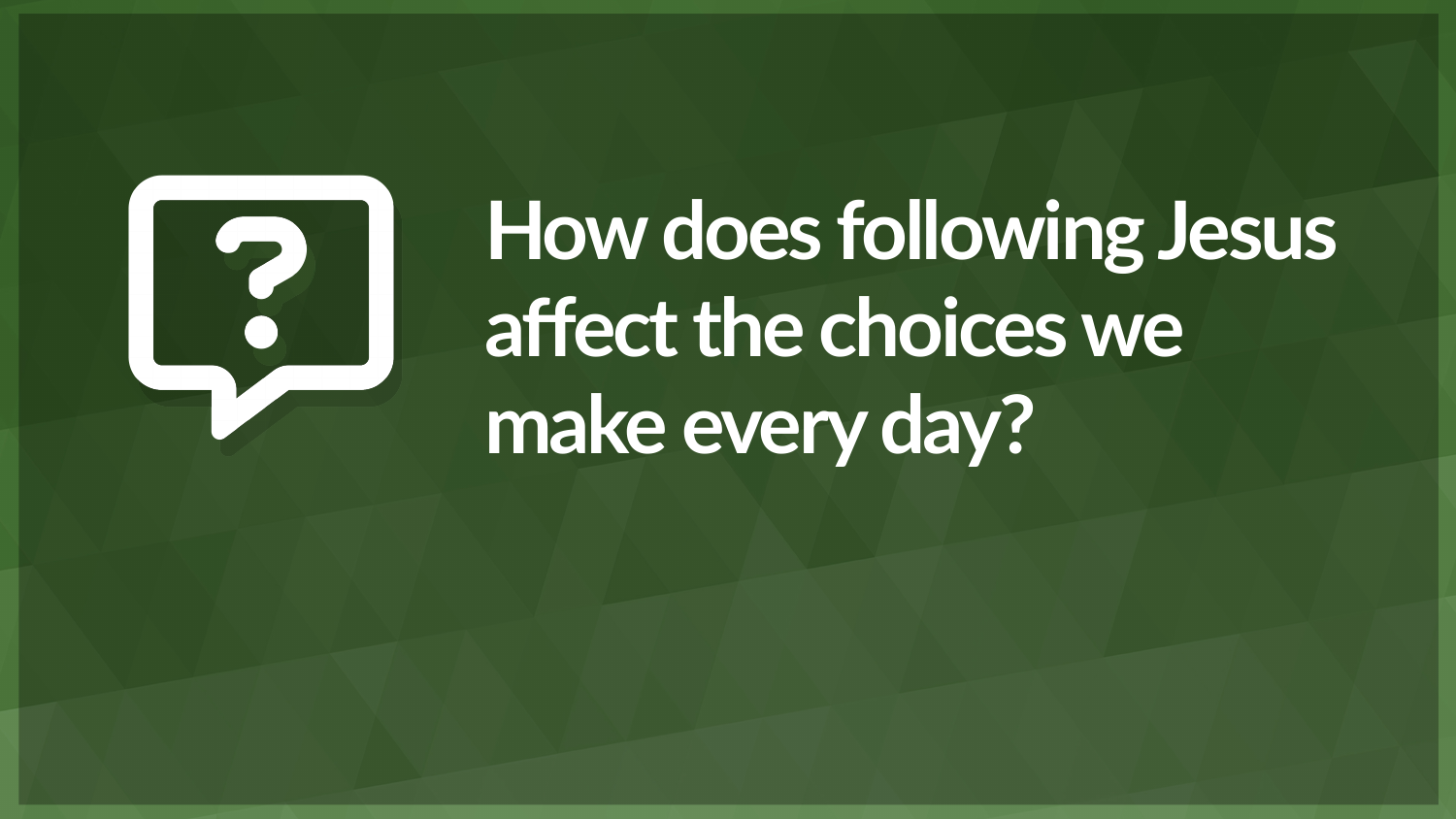

# How does following Jesus affect the choices we make every day?